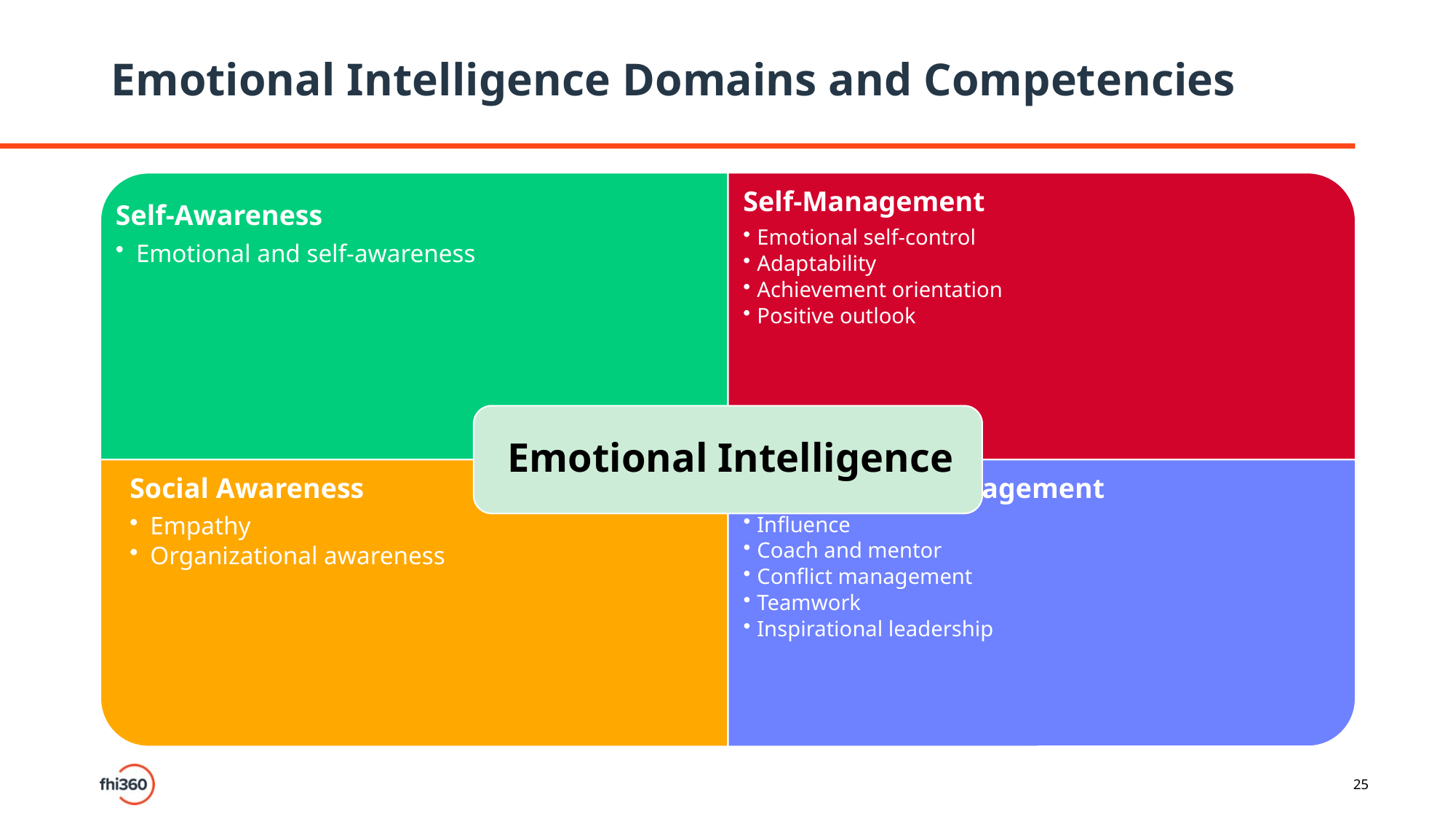

# Emotional Intelligence Domains and Competencies
Self-Awareness
Emotional and self-awareness
Self-Management
Emotional self-control
Adaptability
Achievement orientation
Positive outlook
Social Awareness
Empathy
Organizational awareness
Relationship Management
Influence
Coach and mentor
Conflict management
Teamwork
Inspirational leadership
Emotional Intelligence